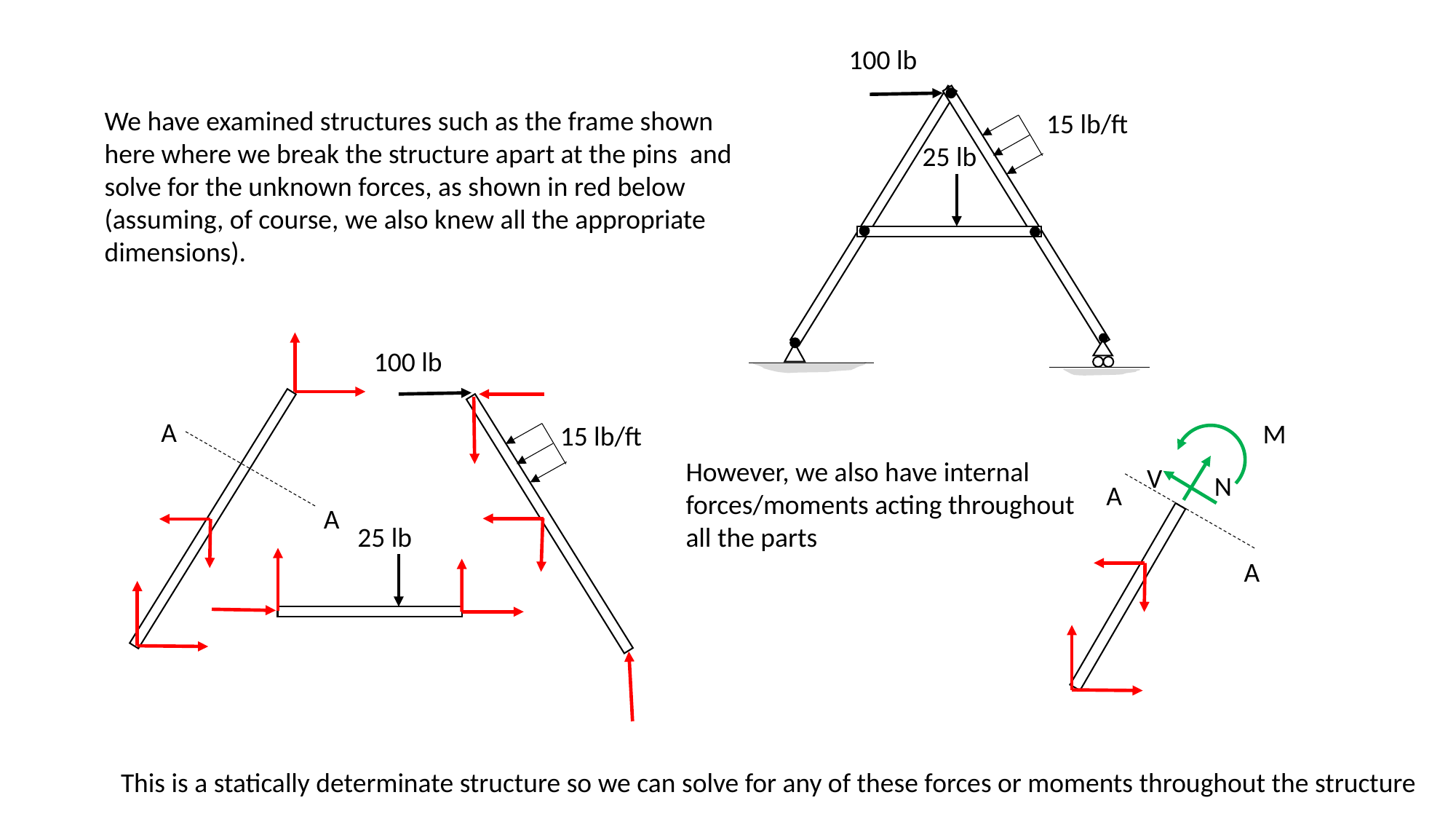

100 lb

We have examined structures such as the frame shown here where we break the structure apart at the pins  and solve for the unknown forces, as shown in red below (assuming, of course, we also knew all the appropriate dimensions).
15 lb/ft
25 lb

100 lb

A
M
15 lb/ft

However, we also have internal
forces/moments acting throughout
all the parts
V
N
A

A
25 lb
A

This is a statically determinate structure so we can solve for any of these forces or moments throughout the structure